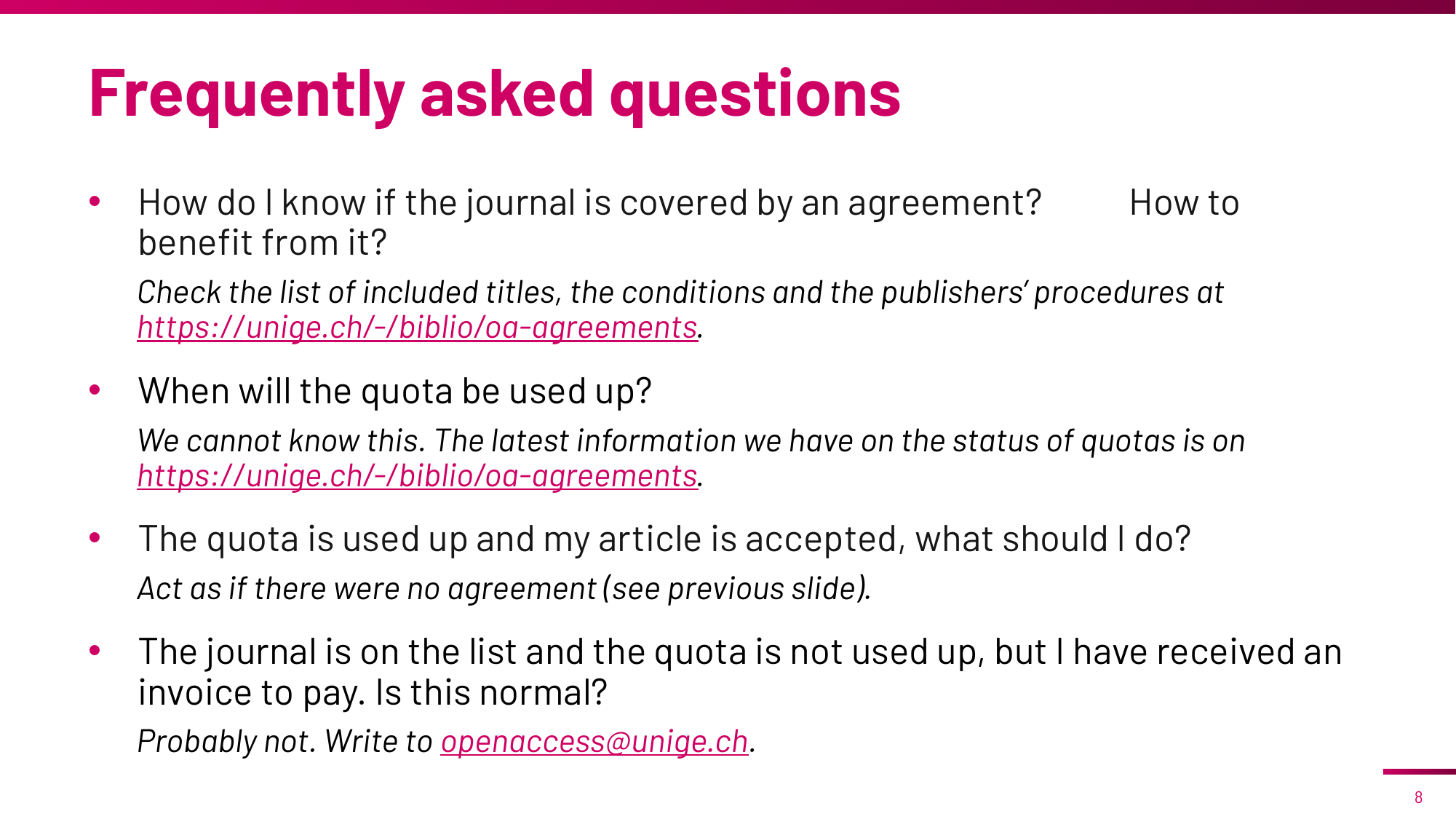

# Frequently asked questions
How do I know if the journal is covered by an agreement? 		         How to benefit from it?
Check the list of included titles, the conditions and the publishers’ procedures at https://unige.ch/-/biblio/oa-agreements.
When will the quota be used up?
We cannot know this. The latest information we have on the status of quotas is on https://unige.ch/-/biblio/oa-agreements.
The quota is used up and my article is accepted, what should I do?
Act as if there were no agreement (see previous slide).
The journal is on the list and the quota is not used up, but I have received an invoice to pay. Is this normal?
Probably not. Write to openaccess@unige.ch.

8